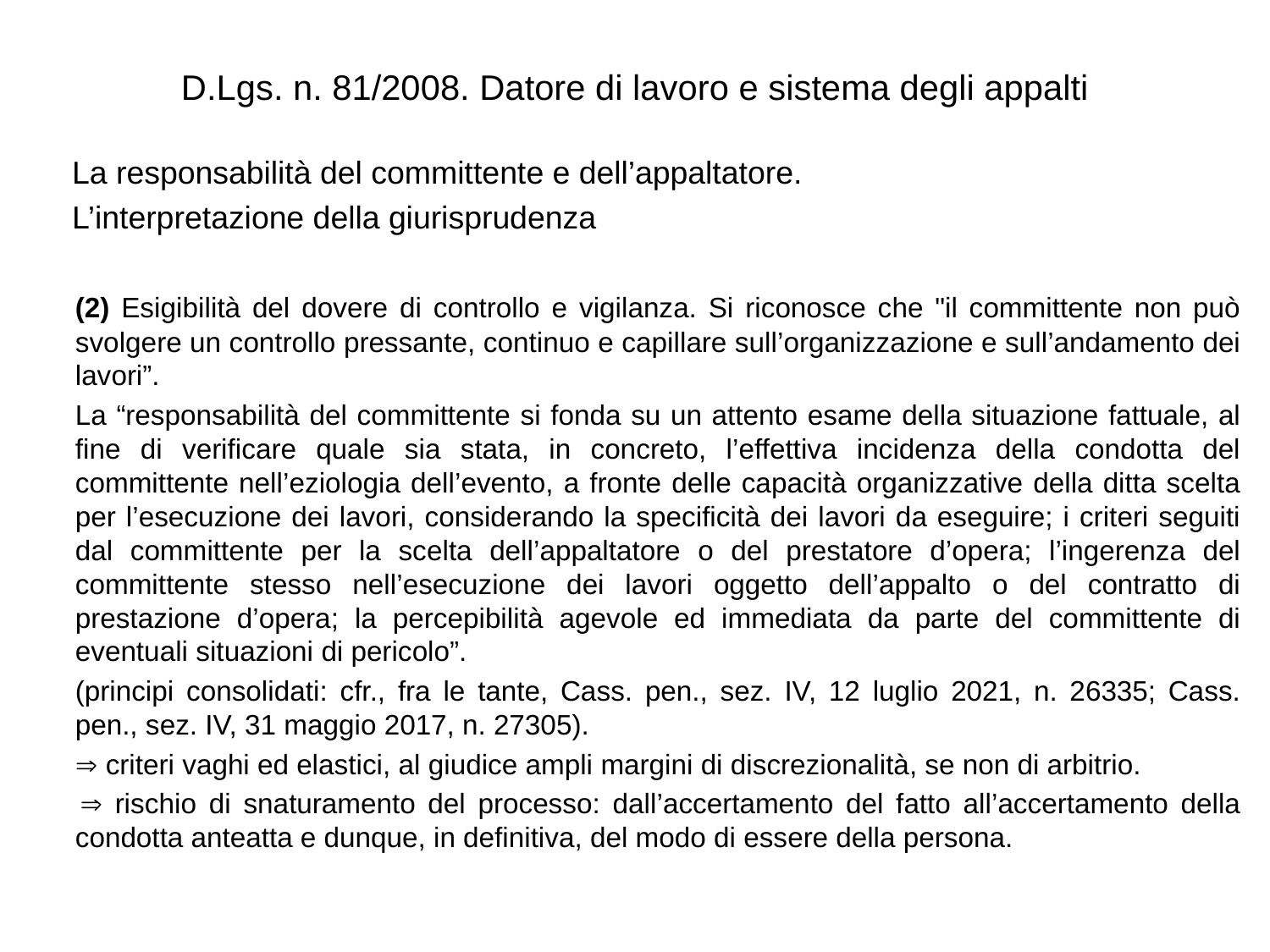

# D.Lgs. n. 81/2008. Datore di lavoro e sistema degli appalti
     La responsabilità del committente e dell’appaltatore.
     L’interpretazione della giurisprudenza

	(2) Esigibilità del dovere di controllo e vigilanza. Si riconosce che "il committente non può svolgere un controllo pressante, continuo e capillare sull’organizzazione e sull’andamento dei lavori”.
	La “responsabilità del committente si fonda su un attento esame della situazione fattuale, al fine di verificare quale sia stata, in concreto, l’effettiva incidenza della condotta del committente nell’eziologia dell’evento, a fronte delle capacità organizzative della ditta scelta per l’esecuzione dei lavori, considerando la specificità dei lavori da eseguire; i criteri seguiti dal committente per la scelta dell’appaltatore o del prestatore d’opera; l’ingerenza del committente stesso nell’esecuzione dei lavori oggetto dell’appalto o del contratto di prestazione d’opera; la percepibilità agevole ed immediata da parte del committente di eventuali situazioni di pericolo”.
	(principi consolidati: cfr., fra le tante, Cass. pen., sez. IV, 12 luglio 2021, n. 26335; Cass. pen., sez. IV, 31 maggio 2017, n. 27305).
	⇒ criteri vaghi ed elastici, al giudice ampli margini di discrezionalità, se non di arbitrio.
 	⇒ rischio di snaturamento del processo: dall’accertamento del fatto all’accertamento della condotta anteatta e dunque, in definitiva, del modo di essere della persona.